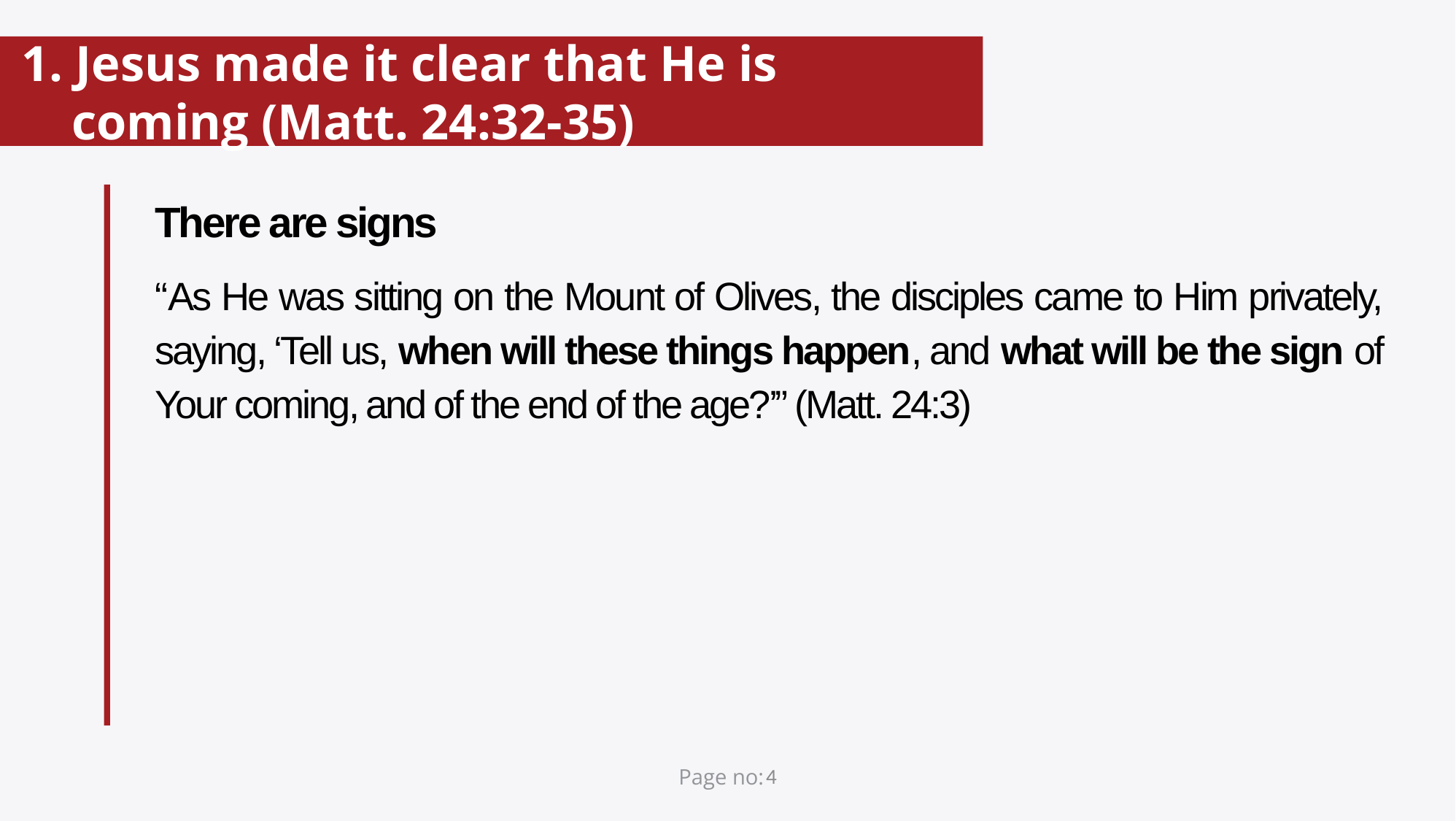

# 1. Jesus made it clear that He is coming (Matt. 24:32-35)
There are signs
“As He was sitting on the Mount of Olives, the disciples came to Him privately, saying, ‘Tell us, when will these things happen, and what will be the sign of Your coming, and of the end of the age?’” (Matt. 24:3)